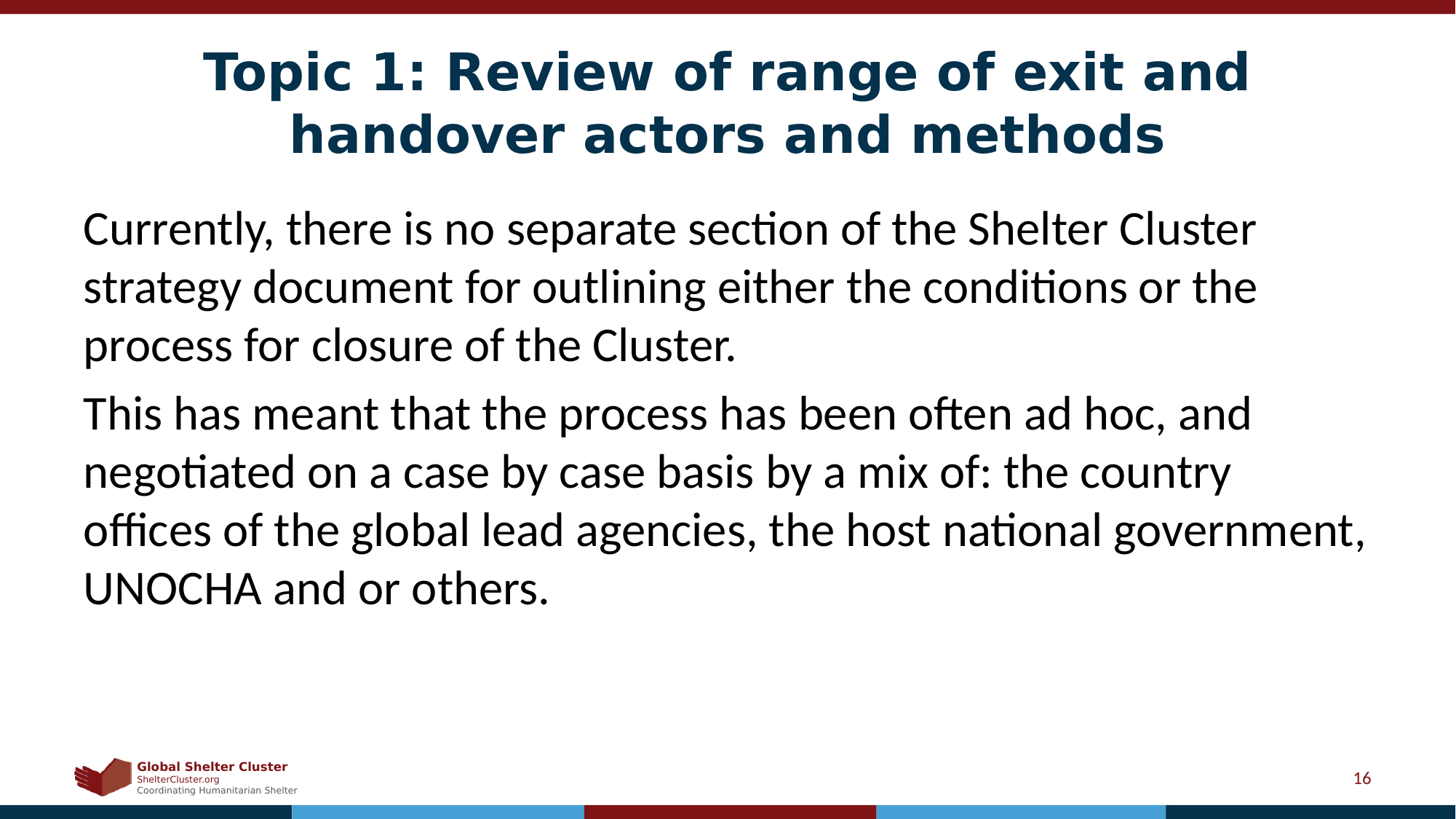

# Topic 1: Review of range of exit and handover actors and methods
Currently, there is no separate section of the Shelter Cluster strategy document for outlining either the conditions or the process for closure of the Cluster.
This has meant that the process has been often ad hoc, and negotiated on a case by case basis by a mix of: the country offices of the global lead agencies, the host national government, UNOCHA and or others.
16